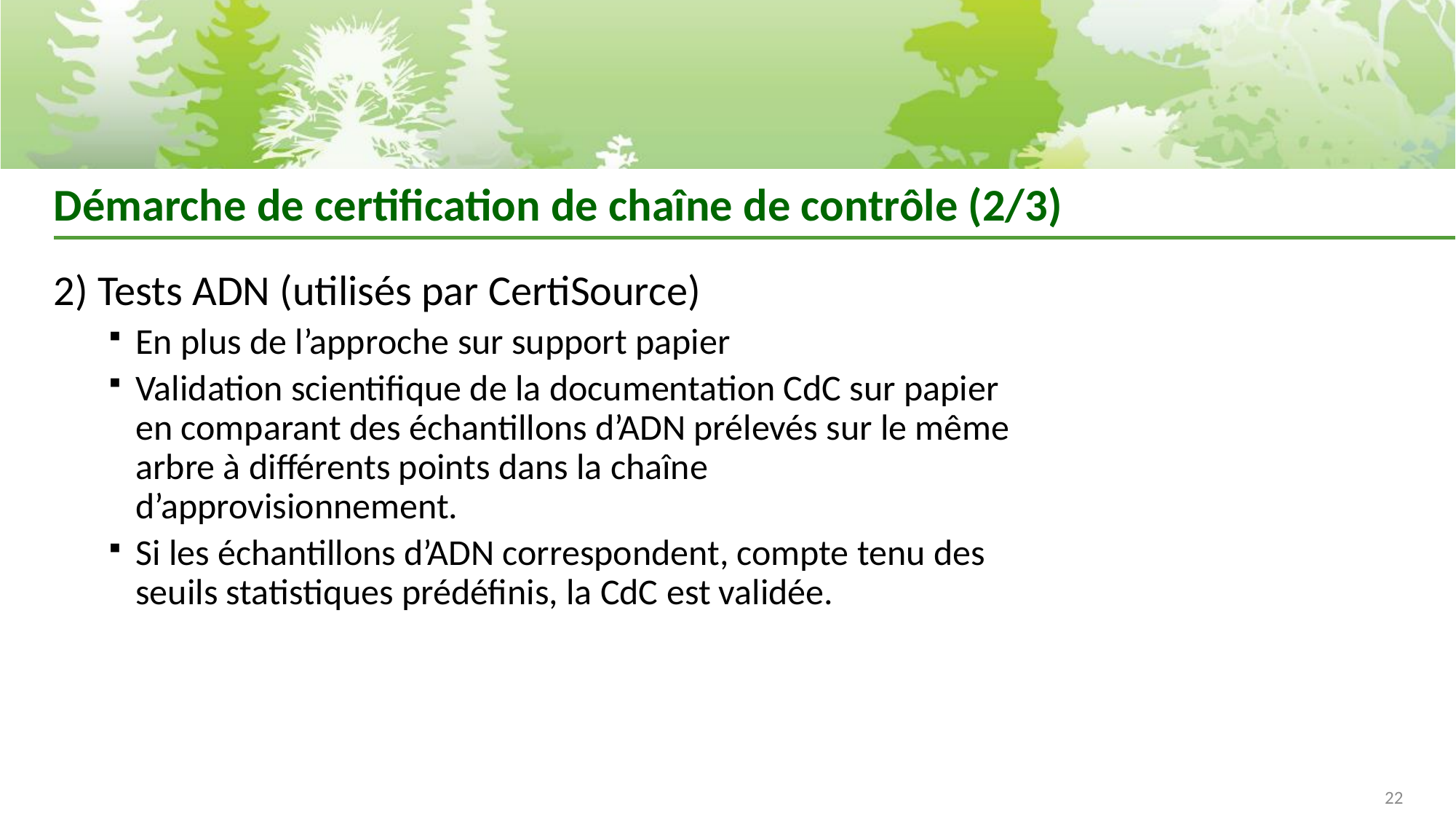

# Démarche de certification de chaîne de contrôle (2/3)
2) Tests ADN (utilisés par CertiSource)
En plus de l’approche sur support papier
Validation scientifique de la documentation CdC sur papier en comparant des échantillons d’ADN prélevés sur le même arbre à différents points dans la chaîne d’approvisionnement.
Si les échantillons d’ADN correspondent, compte tenu des seuils statistiques prédéfinis, la CdC est validée.
22